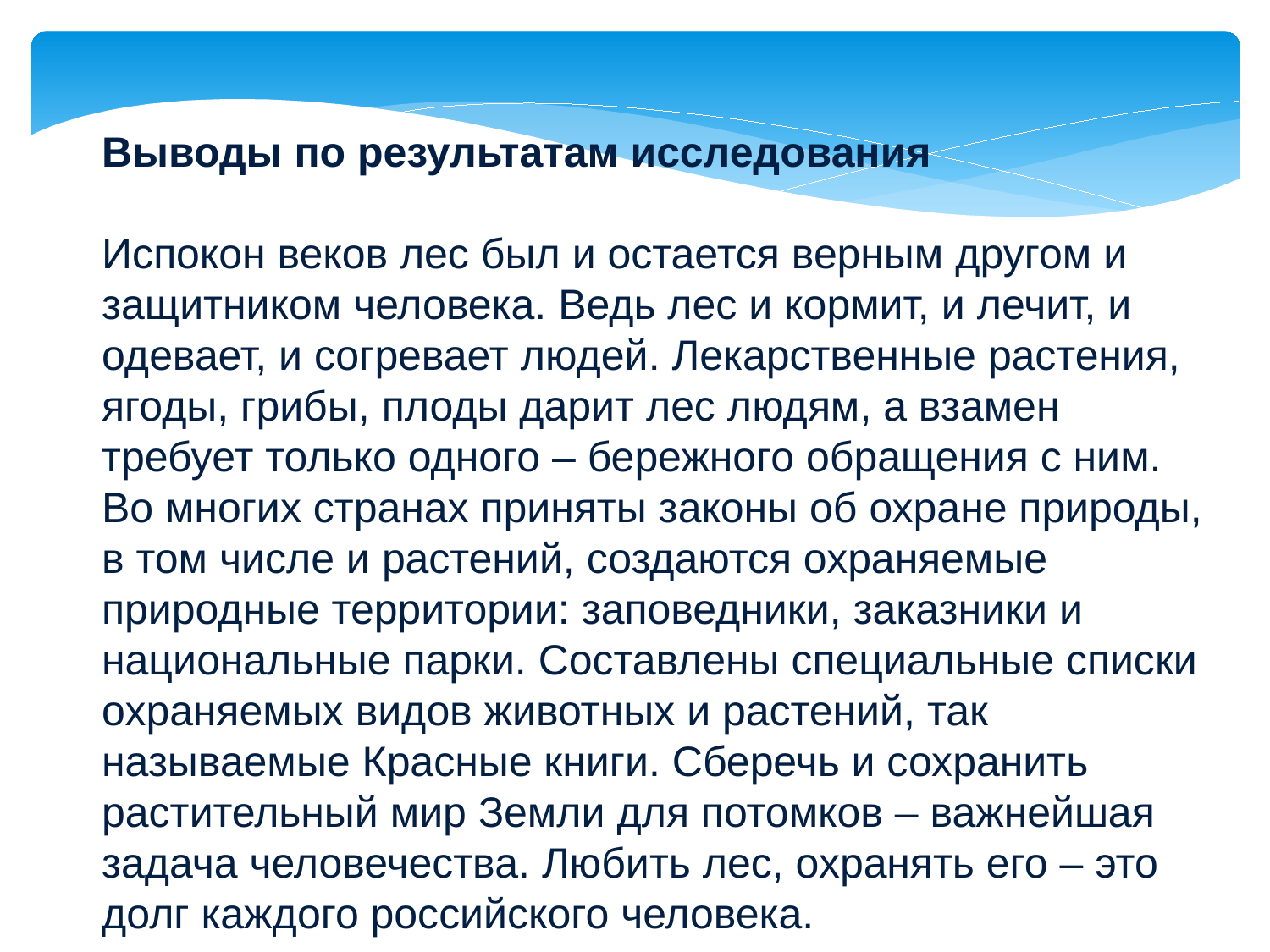

Выводы по результатам исследования

Испокон веков лес был и остается верным другом и защитником человека. Ведь лес и кормит, и лечит, и одевает, и согревает людей. Лекарственные растения, ягоды, грибы, плоды дарит лес людям, а взамен требует только одного – бережного обращения с ним. Во многих странах приняты законы об охране природы, в том числе и растений, создаются охраняемые природные территории: заповедники, заказники и национальные парки. Составлены специальные списки охраняемых видов животных и растений, так называемые Красные книги. Сберечь и сохранить растительный мир Земли для потомков – важнейшая задача человечества. Любить лес, охранять его – это долг каждого российского человека.